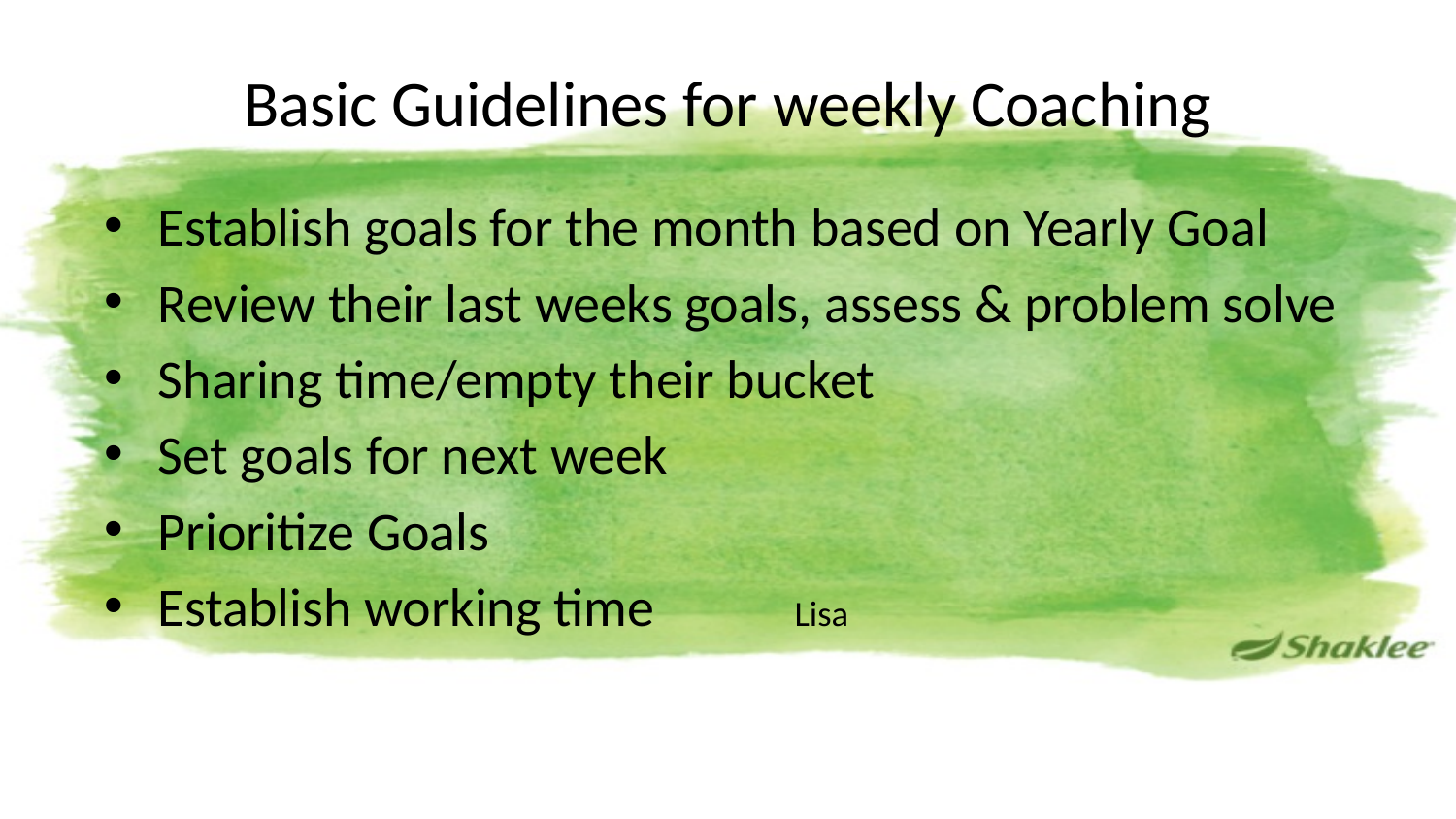

# Basic Guidelines for weekly Coaching
Establish goals for the month based on Yearly Goal
Review their last weeks goals, assess & problem solve
Sharing time/empty their bucket
Set goals for next week
Prioritize Goals
Establish working time         				  Lisa